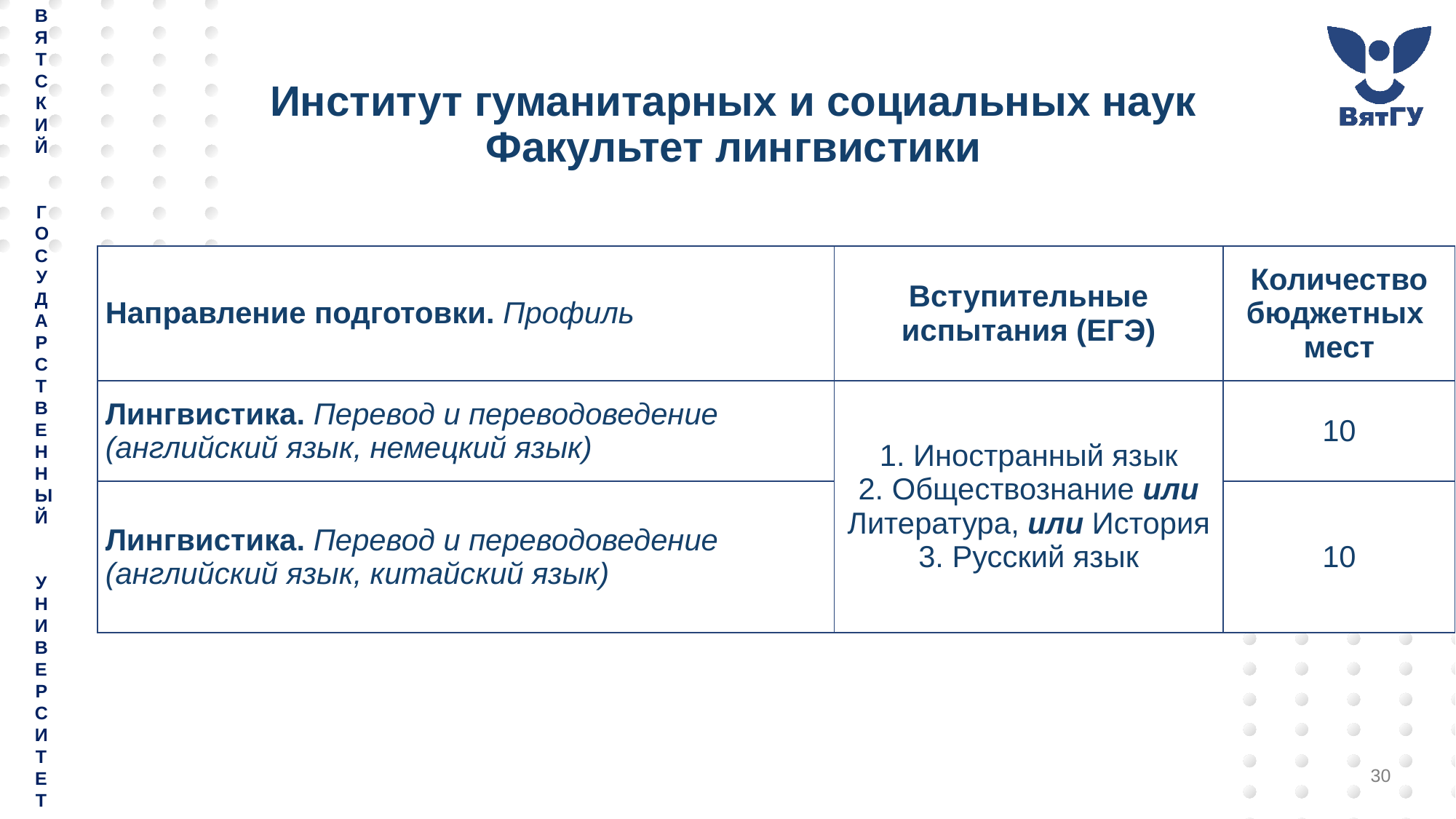

# Институт гуманитарных и социальных наук Факультет лингвистики
| Направление подготовки. Профиль | Вступительные испытания (ЕГЭ) | Количество бюджетных мест |
| --- | --- | --- |
| Лингвистика. Перевод и переводоведение (английский язык, немецкий язык) | 1. Иностранный язык 2. Обществознание или Литература, или История 3. Русский язык | 10 |
| Лингвистика. Перевод и переводоведение (английский язык, китайский язык) |  | 10 |
30